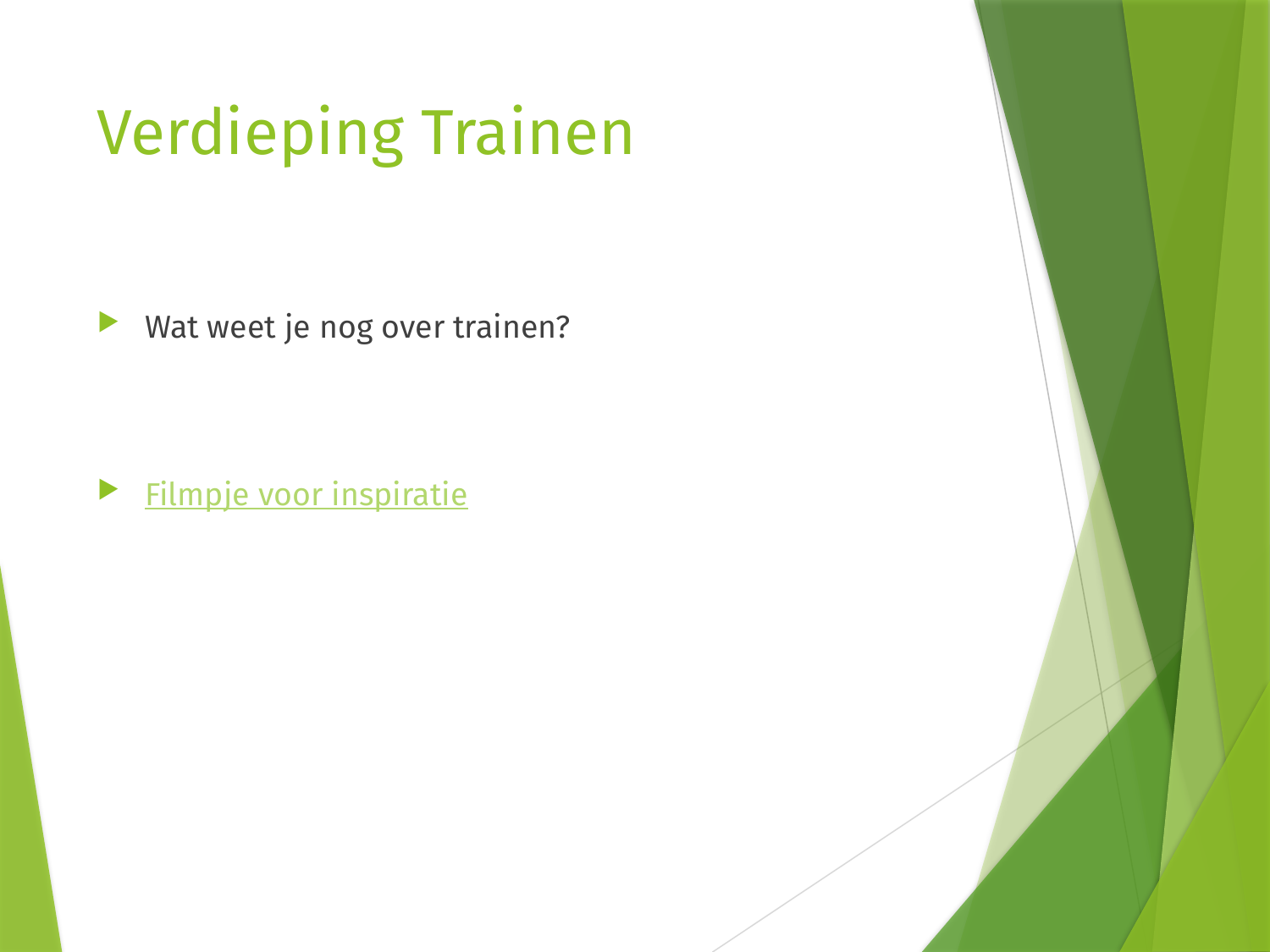

# Verdieping Trainen
Wat weet je nog over trainen?

Filmpje voor inspiratie